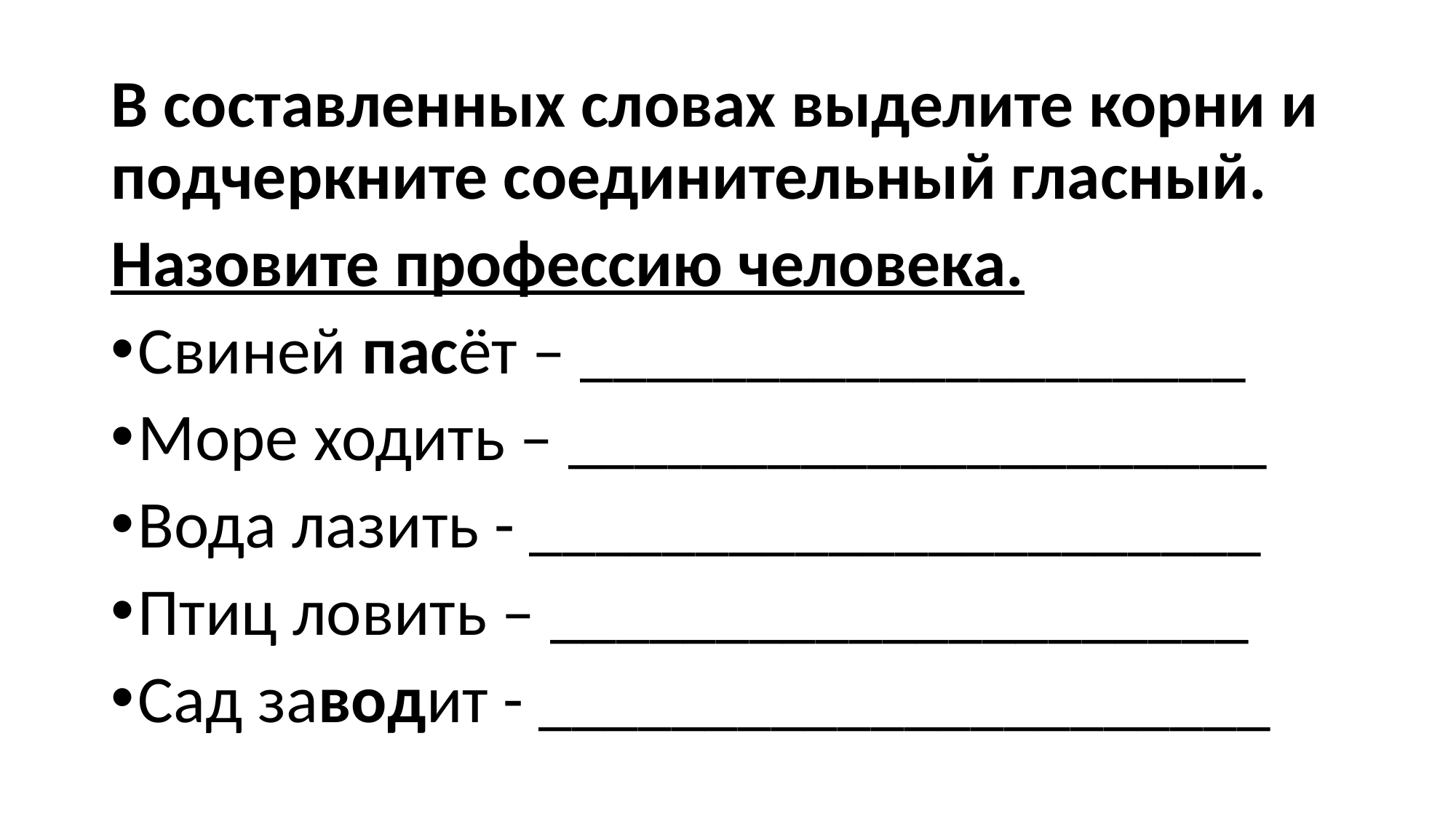

В составленных словах выделите корни и подчеркните соединительный гласный.
Назовите профессию человека.
Свиней пасёт – ____________________
Море ходить – _____________________
Вода лазить - ______________________
Птиц ловить – _____________________
Сад заводит - ______________________